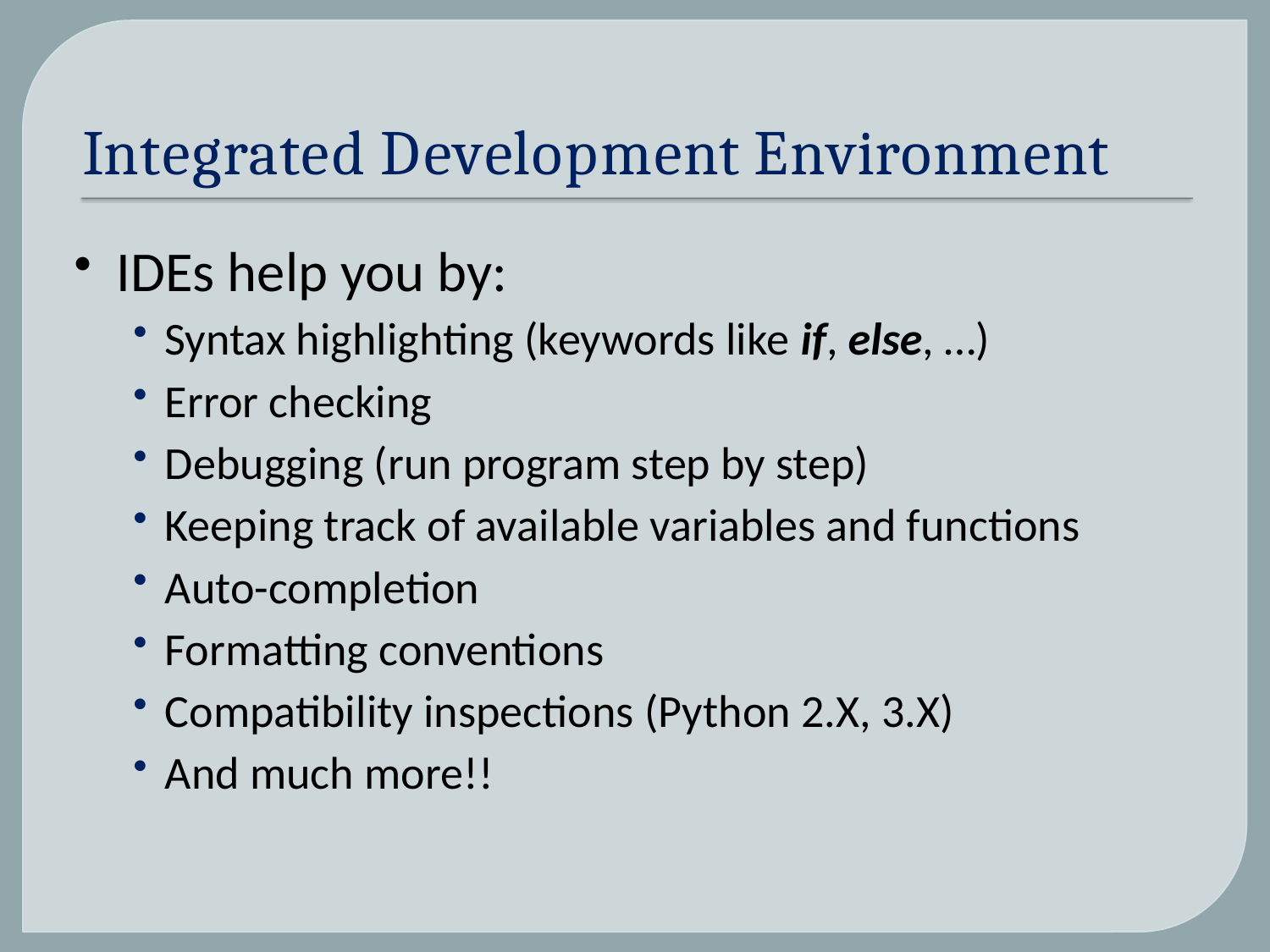

# Integrated Development Environment
IDEs help you by:
Syntax highlighting (keywords like if, else, …)
Error checking
Debugging (run program step by step)
Keeping track of available variables and functions
Auto-completion
Formatting conventions
Compatibility inspections (Python 2.X, 3.X)
And much more!!